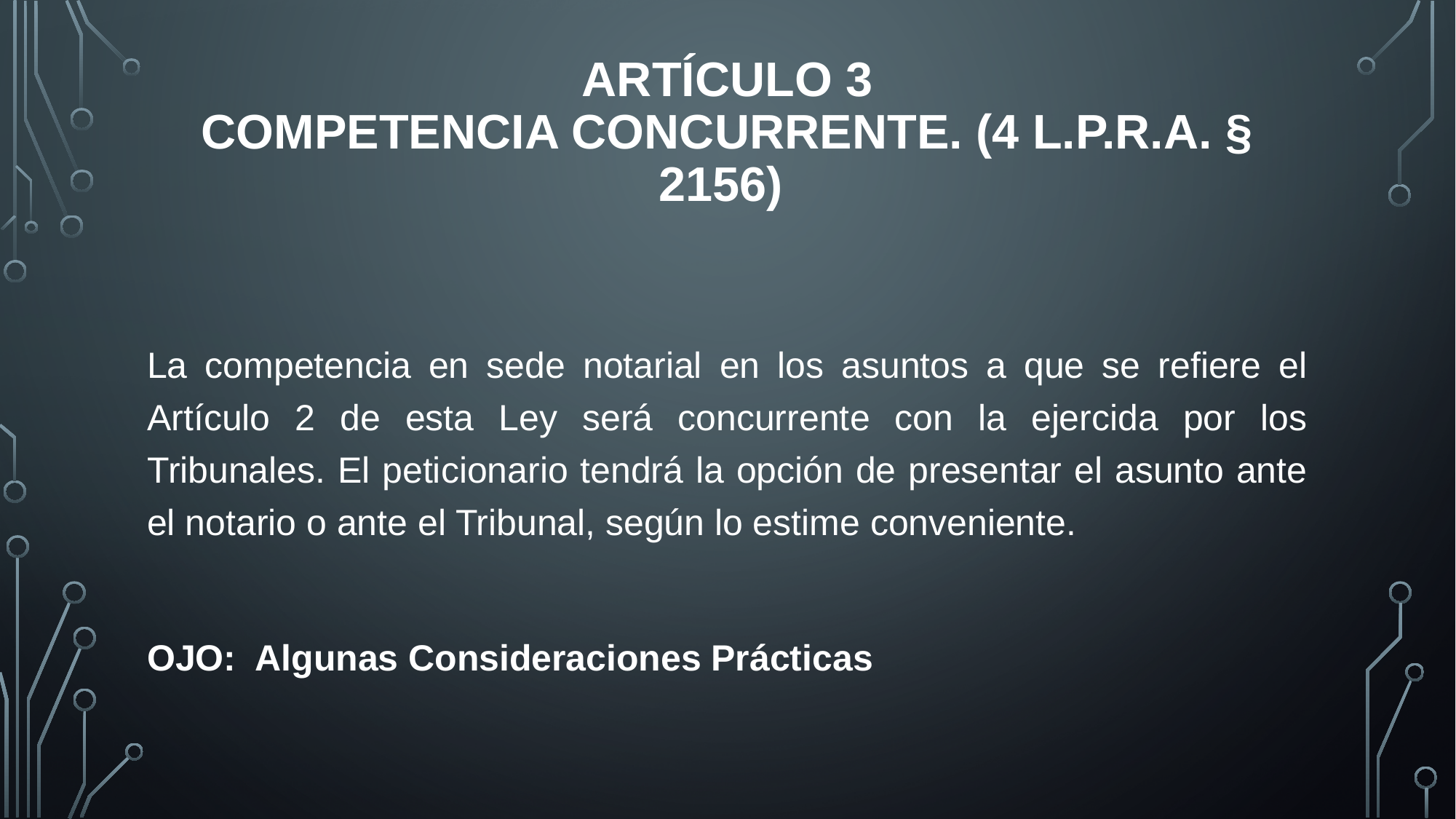

# Artículo 3 Competencia concurrente. (4 L.P.R.A. § 2156)

La competencia en sede notarial en los asuntos a que se refiere el Artículo 2 de esta Ley será concurrente con la ejercida por los Tribunales. El peticionario tendrá la opción de presentar el asunto ante el notario o ante el Tribunal, según lo estime conveniente.

OJO:  Algunas Consideraciones Prácticas